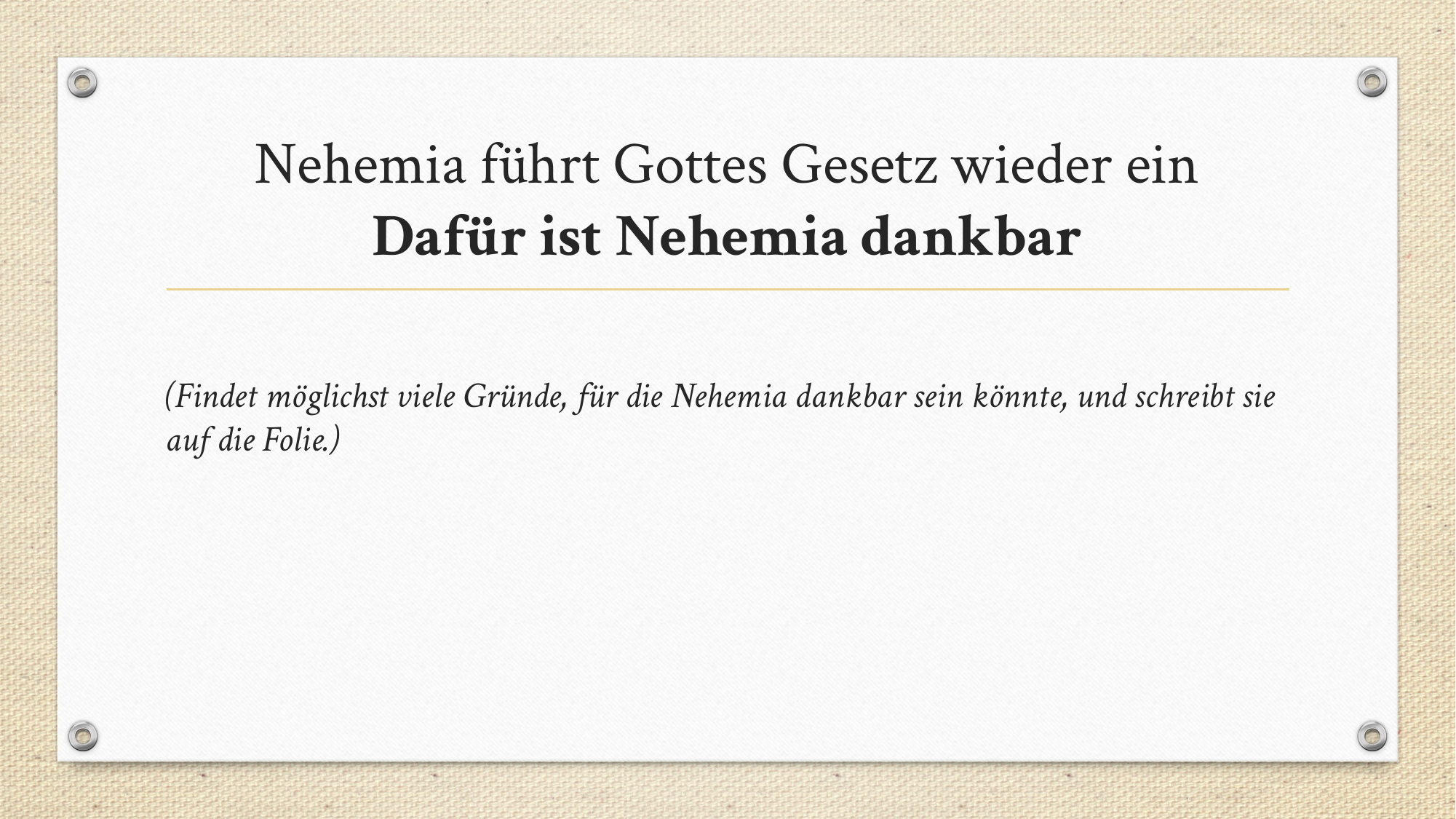

# Nehemia führt Gottes Gesetz wieder ein Dafür ist Nehemia dankbar

(Findet möglichst viele Gründe, für die Nehemia dankbar sein könnte, und schreibt sie auf die Folie.)